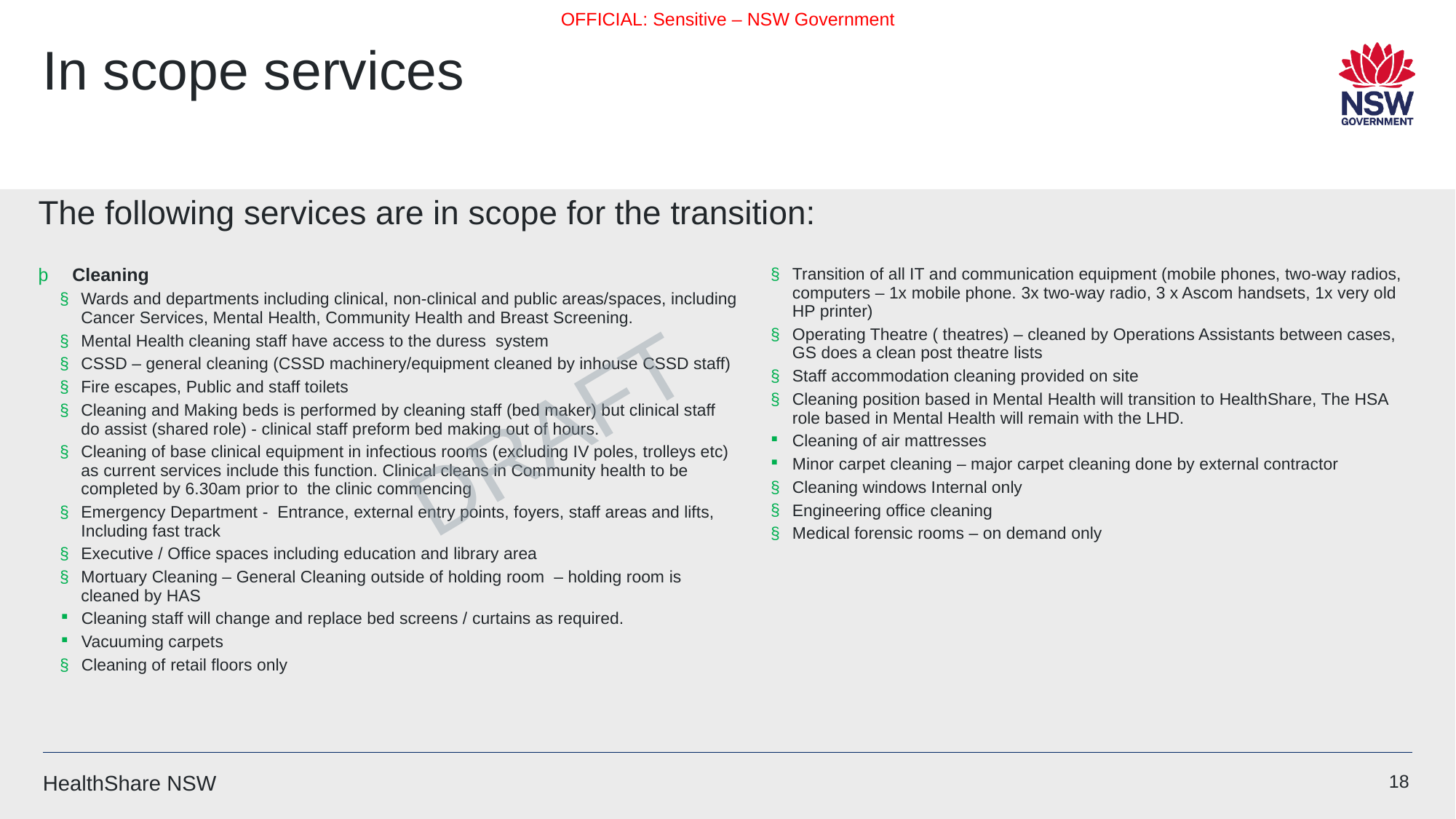

# In scope services
The following services are in scope for the transition:
| Cleaning Wards and departments including clinical, non-clinical and public areas/spaces, including Cancer Services, Mental Health, Community Health and Breast Screening. Mental Health cleaning staff have access to the duress system CSSD – general cleaning (CSSD machinery/equipment cleaned by inhouse CSSD staff) Fire escapes, Public and staff toilets Cleaning and Making beds is performed by cleaning staff (bed maker) but clinical staff do assist (shared role) - clinical staff preform bed making out of hours. Cleaning of base clinical equipment in infectious rooms (excluding IV poles, trolleys etc) as current services include this function. Clinical cleans in Community health to be completed by 6.30am prior to the clinic commencing Emergency Department - Entrance, external entry points, foyers, staff areas and lifts, Including fast track Executive / Office spaces including education and library area Mortuary Cleaning – General Cleaning outside of holding room – holding room is cleaned by HAS Cleaning staff will change and replace bed screens / curtains as required. Vacuuming carpets Cleaning of retail floors only | Transition of all IT and communication equipment (mobile phones, two-way radios, computers – 1x mobile phone. 3x two-way radio, 3 x Ascom handsets, 1x very old HP printer) Operating Theatre ( theatres) – cleaned by Operations Assistants between cases, GS does a clean post theatre lists Staff accommodation cleaning provided on site  Cleaning position based in Mental Health will transition to HealthShare, The HSA role based in Mental Health will remain with the LHD. Cleaning of air mattresses Minor carpet cleaning – major carpet cleaning done by external contractor Cleaning windows Internal only Engineering office cleaning Medical forensic rooms – on demand only |
| --- | --- |
|  |  |
| --- | --- |
DRAFT
HealthShare NSW
18